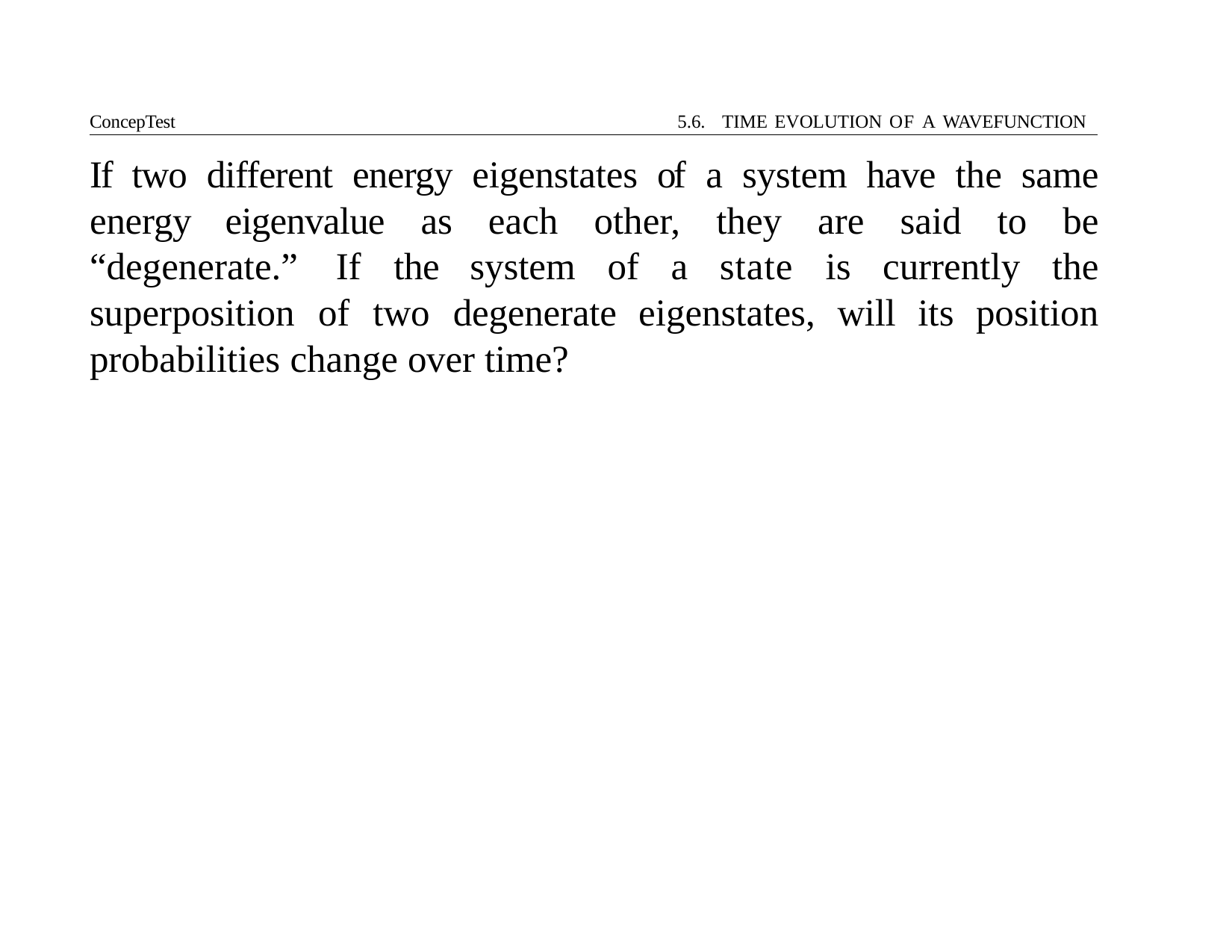

ConcepTest	5.6.  TIME EVOLUTION OF A WAVEFUNCTION

# If two different energy eigenstates of a system have the same energy eigenvalue as each other, they are said to be “degenerate.” If the system of a state is currently the superposition of two degenerate eigenstates, will its position probabilities change over time?